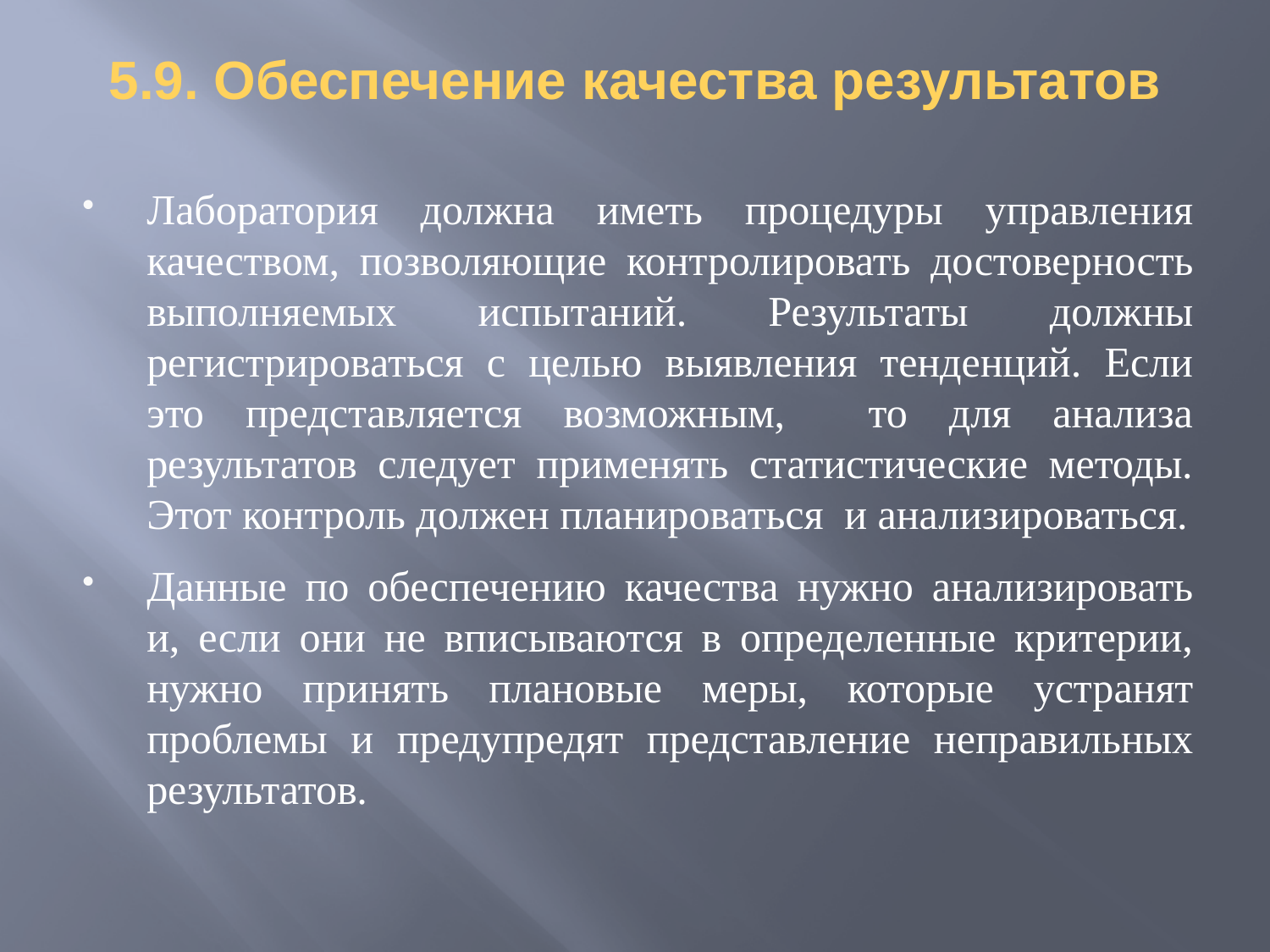

# 5.9. Обеспечение качества результатов
Лаборатория должна иметь процедуры управления качеством, позволяющие контролировать достоверность выполняемых испытаний. Результаты должны регистрироваться с целью выявления тенденций. Если это представляется возможным,  то для анализа результатов следует применять статистические методы. Этот контроль должен планироваться  и анализироваться.
Данные по обеспечению качества нужно анализировать и, если они не вписываются в определенные критерии, нужно принять плановые меры, которые устранят проблемы и предупредят представление неправильных результатов.